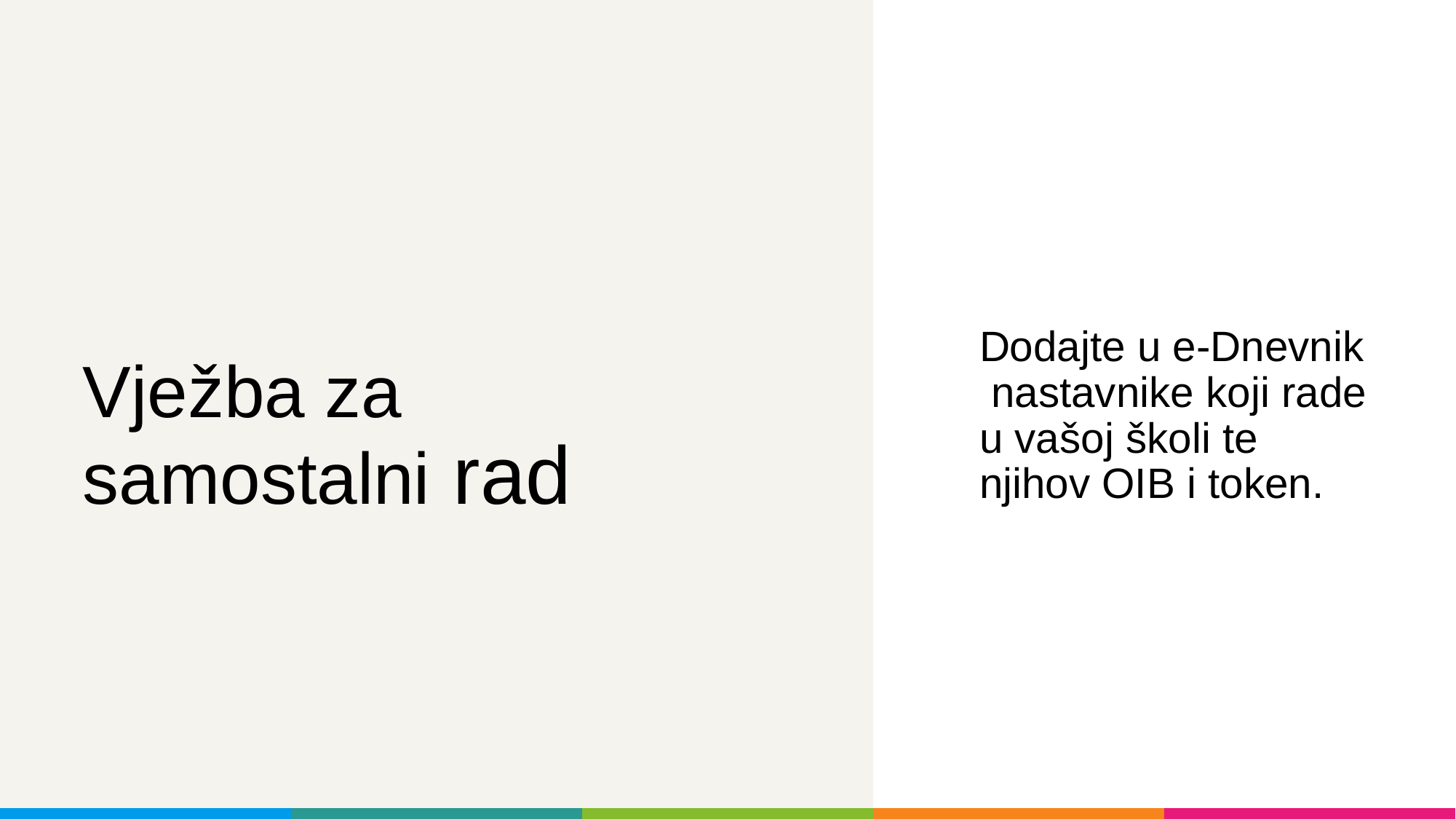

Dodajte u e-Dnevnik  nastavnike koji rade u vašoj školi te njihov OIB i token.
# Vježba za samostalni rad